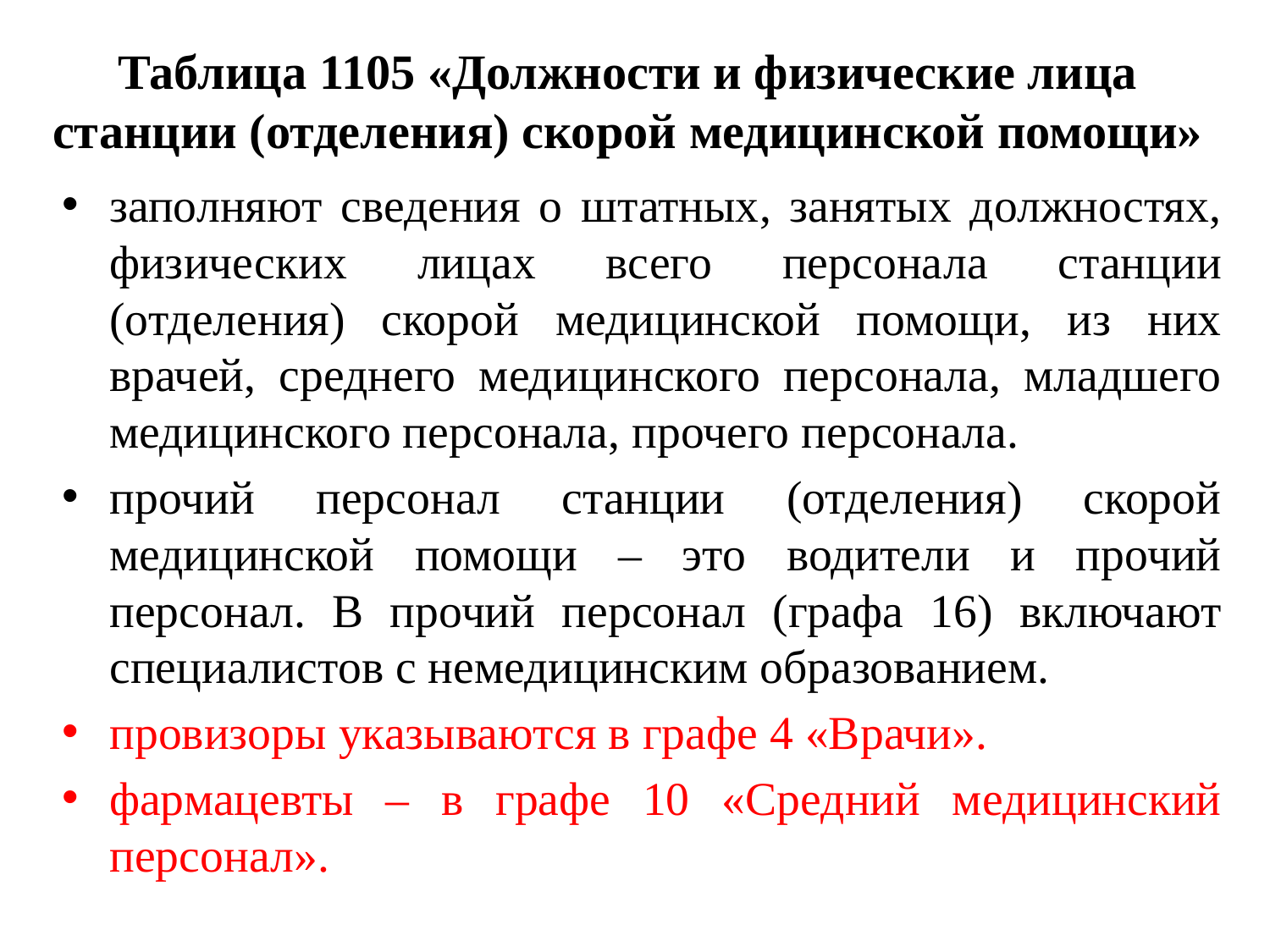

# Таблица 1105 «Должности и физические лица станции (отделения) скорой медицинской помощи»
заполняют сведения о штатных, занятых должностях, физических лицах всего персонала станции (отделения) скорой медицинской помощи, из них врачей, среднего медицинского персонала, младшего медицинского персонала, прочего персонала.
прочий персонал станции (отделения) скорой медицинской помощи – это водители и прочий персонал. В прочий персонал (графа 16) включают специалистов с немедицинским образованием.
провизоры указываются в графе 4 «Врачи».
фармацевты – в графе 10 «Средний медицинский персонал».